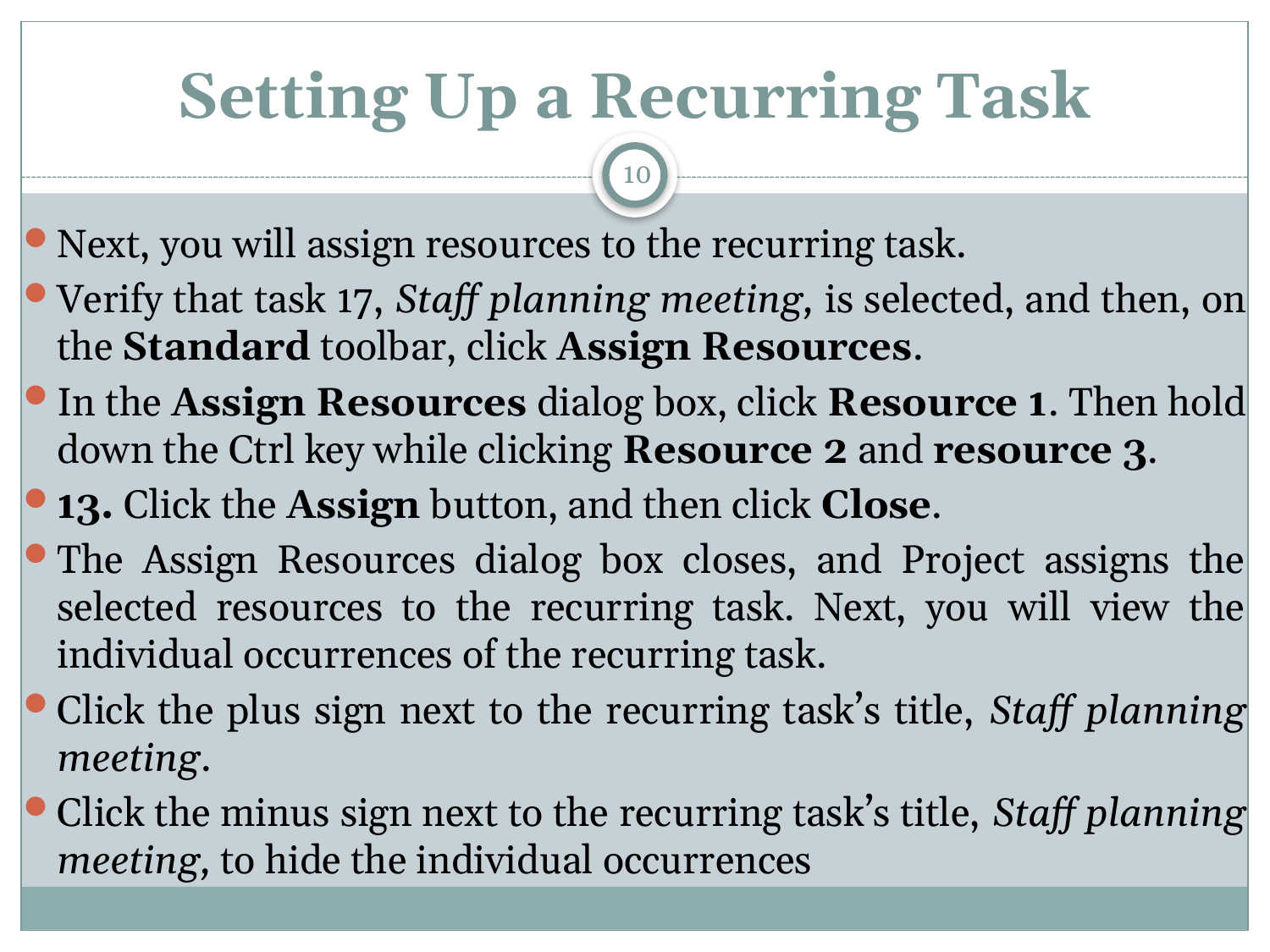

# Setting Up a Recurring Task
10
Next, you will assign resources to the recurring task.
Verify that task 17, Staff planning meeting, is selected, and then, on the Standard toolbar, click Assign Resources.
In the Assign Resources dialog box, click Resource 1. Then hold down the Ctrl key while clicking Resource 2 and resource 3.
13. Click the Assign button, and then click Close.
The Assign Resources dialog box closes, and Project assigns the selected resources to the recurring task. Next, you will view the individual occurrences of the recurring task.
Click the plus sign next to the recurring task’s title, Staff planning meeting.
Click the minus sign next to the recurring task’s title, Staff planning meeting, to hide the individual occurrences